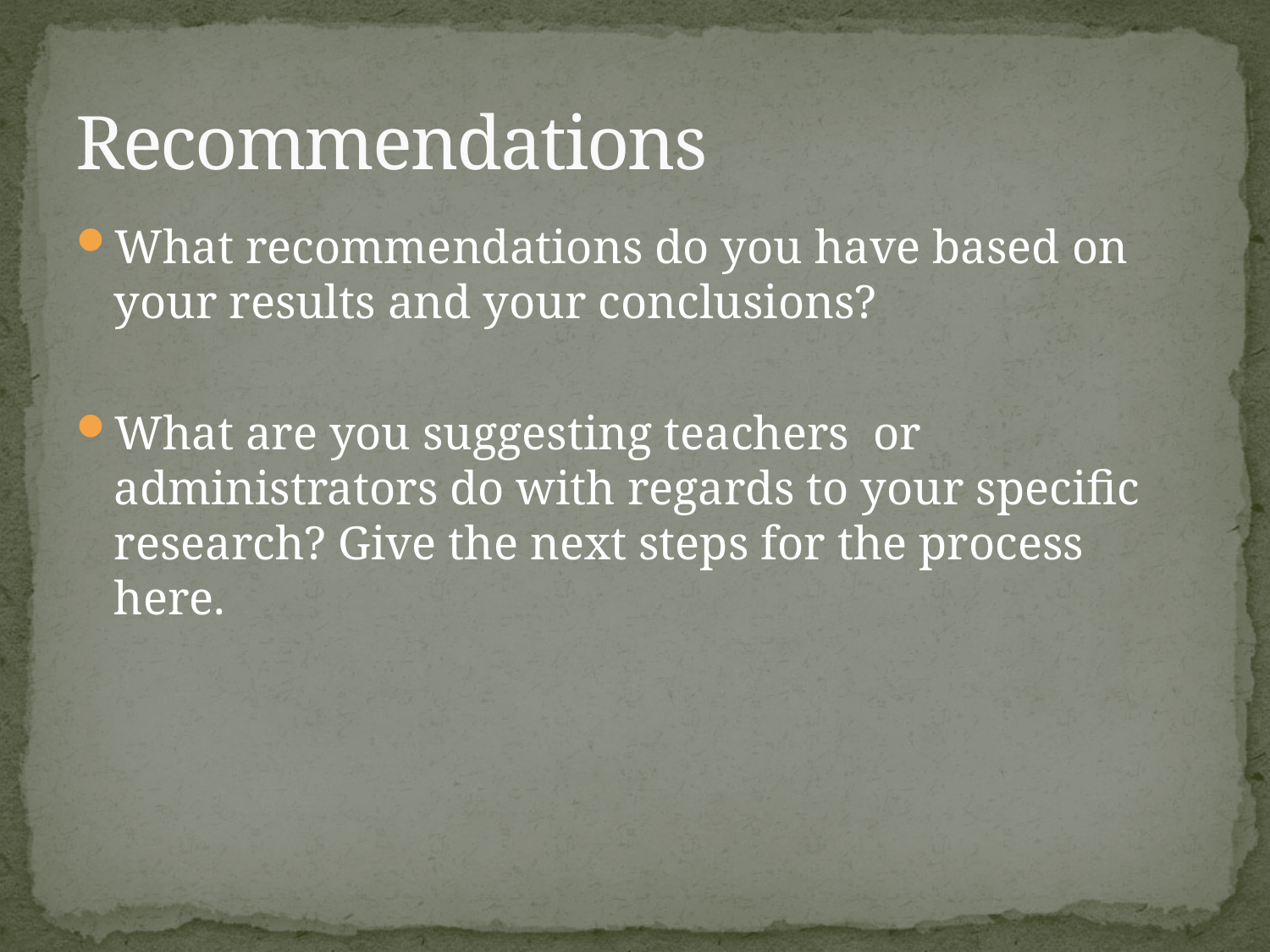

# Recommendations
What recommendations do you have based on your results and your conclusions?

What are you suggesting teachers  or administrators do with regards to your specific research? Give the next steps for the process here.